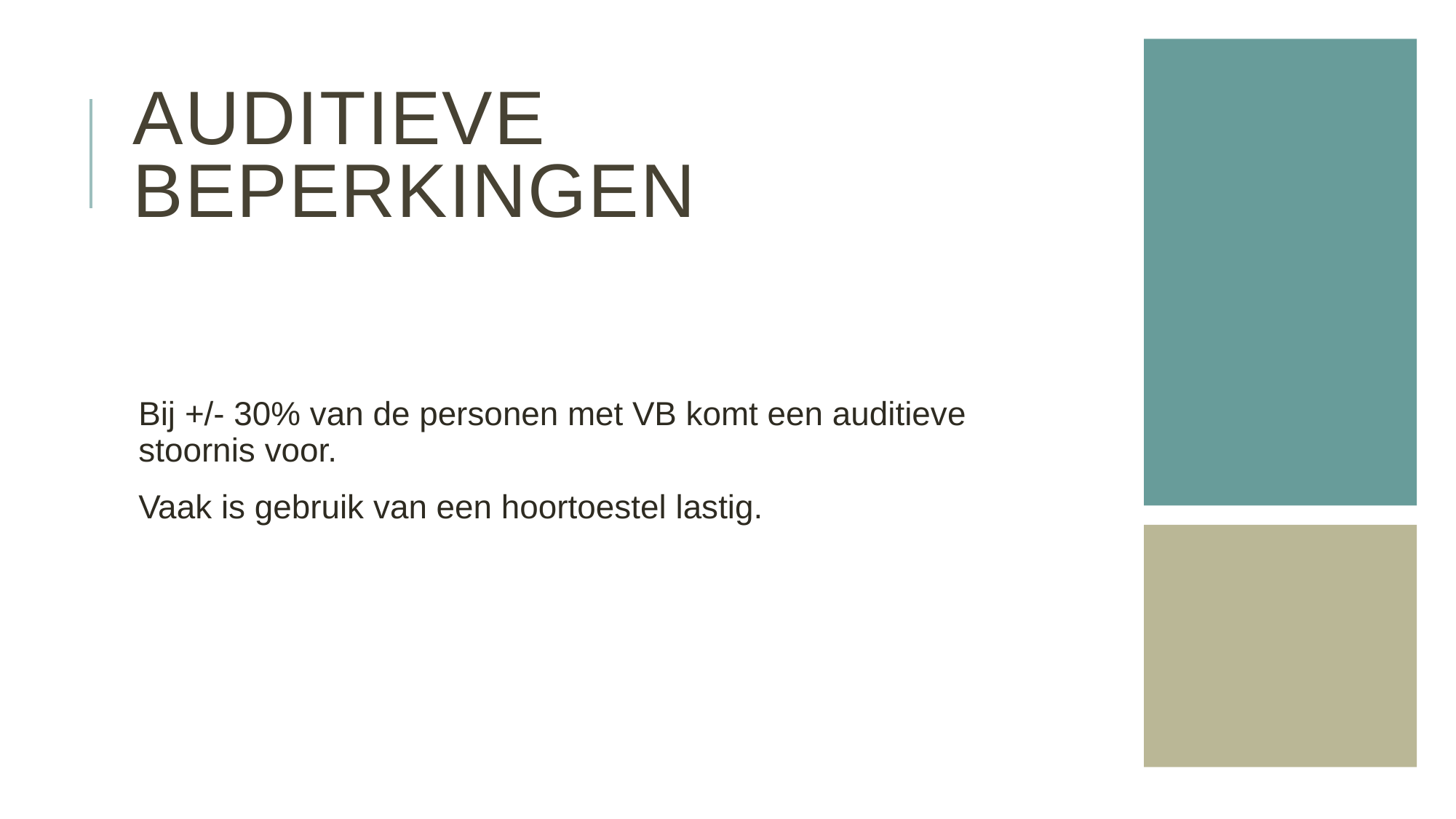

# Auditieve Beperkingen

Bij +/- 30% van de personen met VB komt een auditieve stoornis voor.
Vaak is gebruik van een hoortoestel lastig.